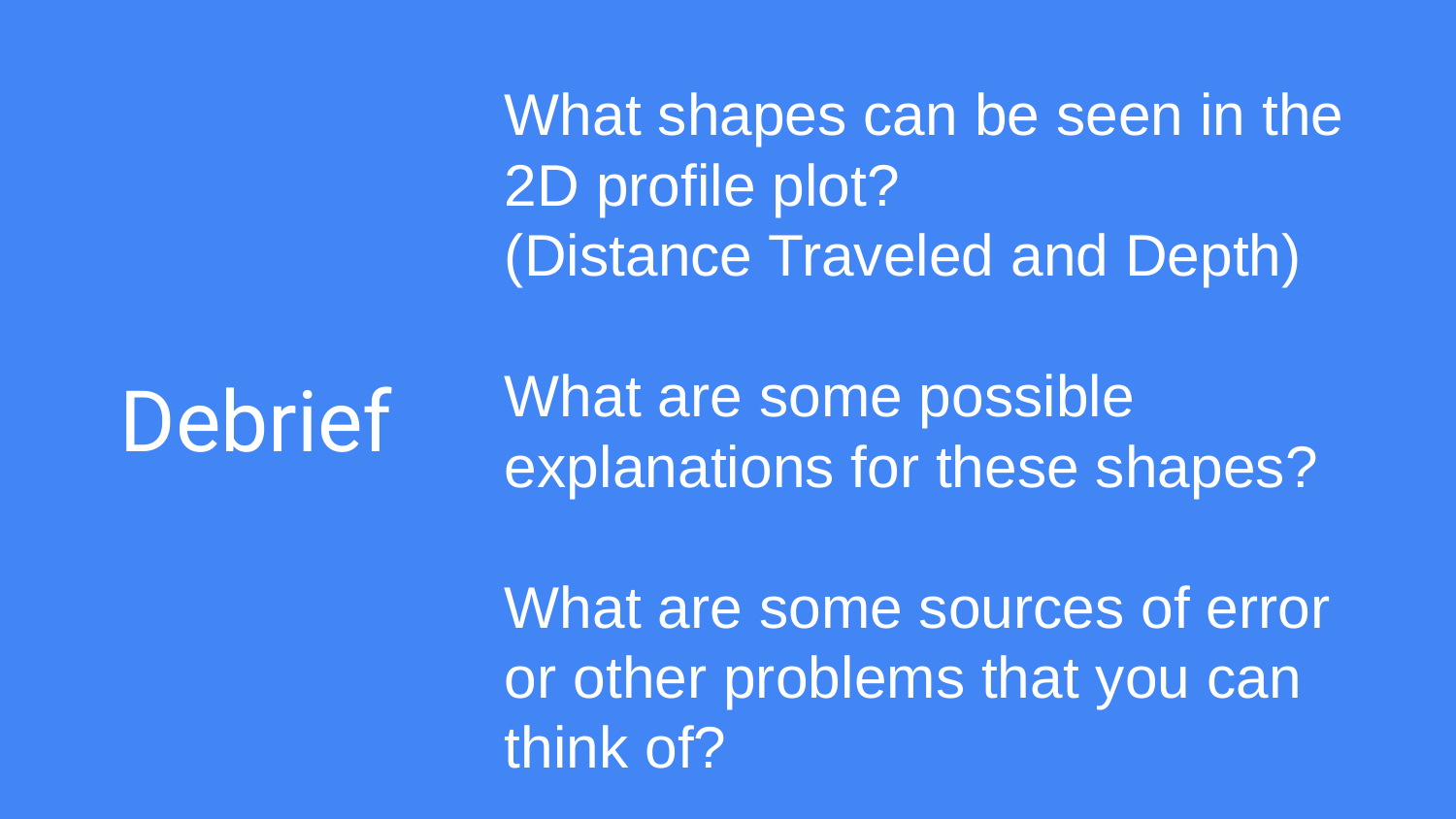

What shapes can be seen in the 2D profile plot?
(Distance Traveled and Depth)

What are some possible explanations for these shapes?

What are some sources of error or other problems that you can think of?
# Debrief